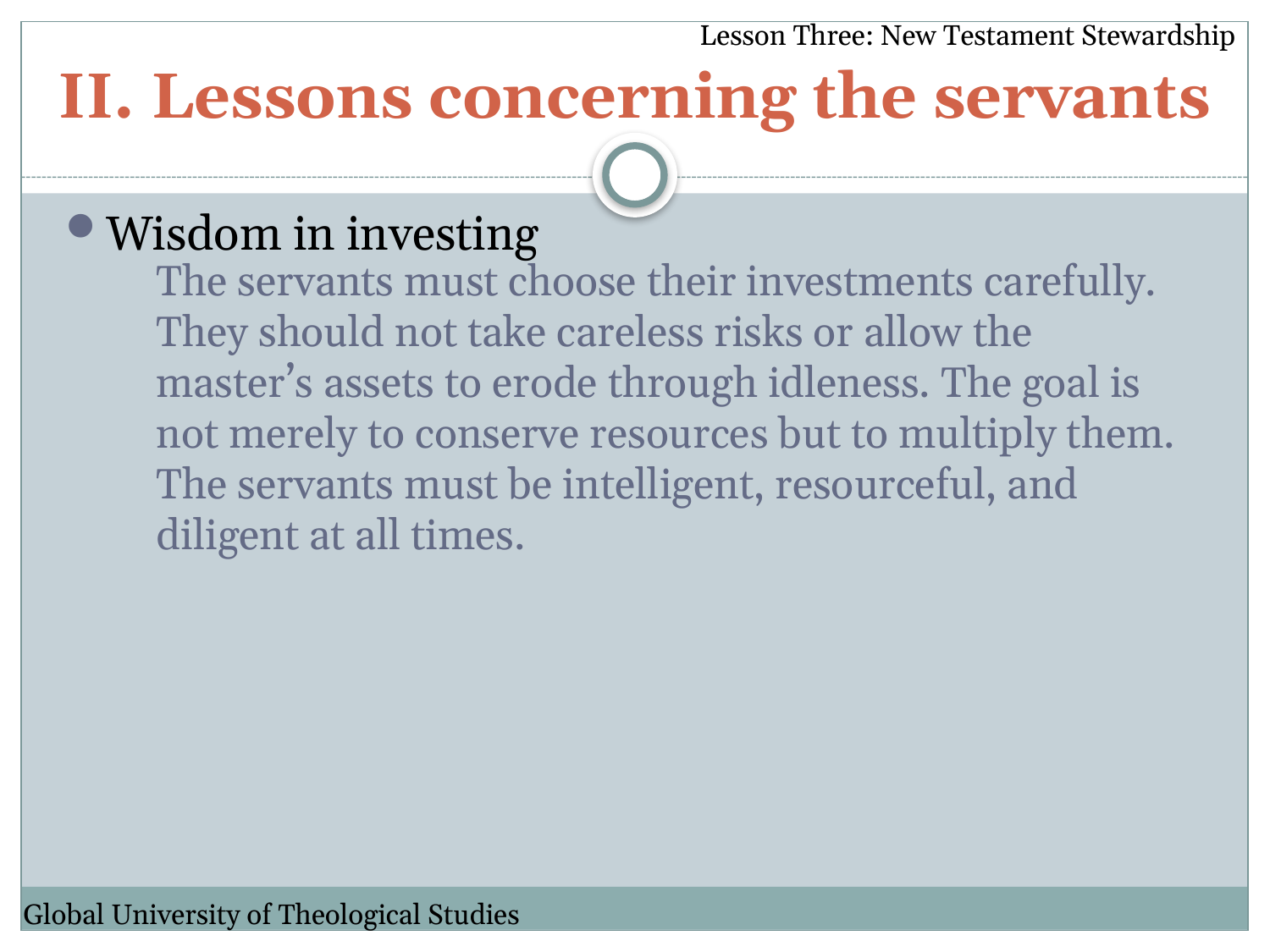

Lesson Three: New Testament Stewardship
# II. Lessons concerning the servants
Wisdom in investing
	The servants must choose their investments carefully. They should not take careless risks or allow the master’s assets to erode through idleness. The goal is not merely to conserve resources but to multiply them. The servants must be intelligent, resourceful, and diligent at all times.
Global University of Theological Studies